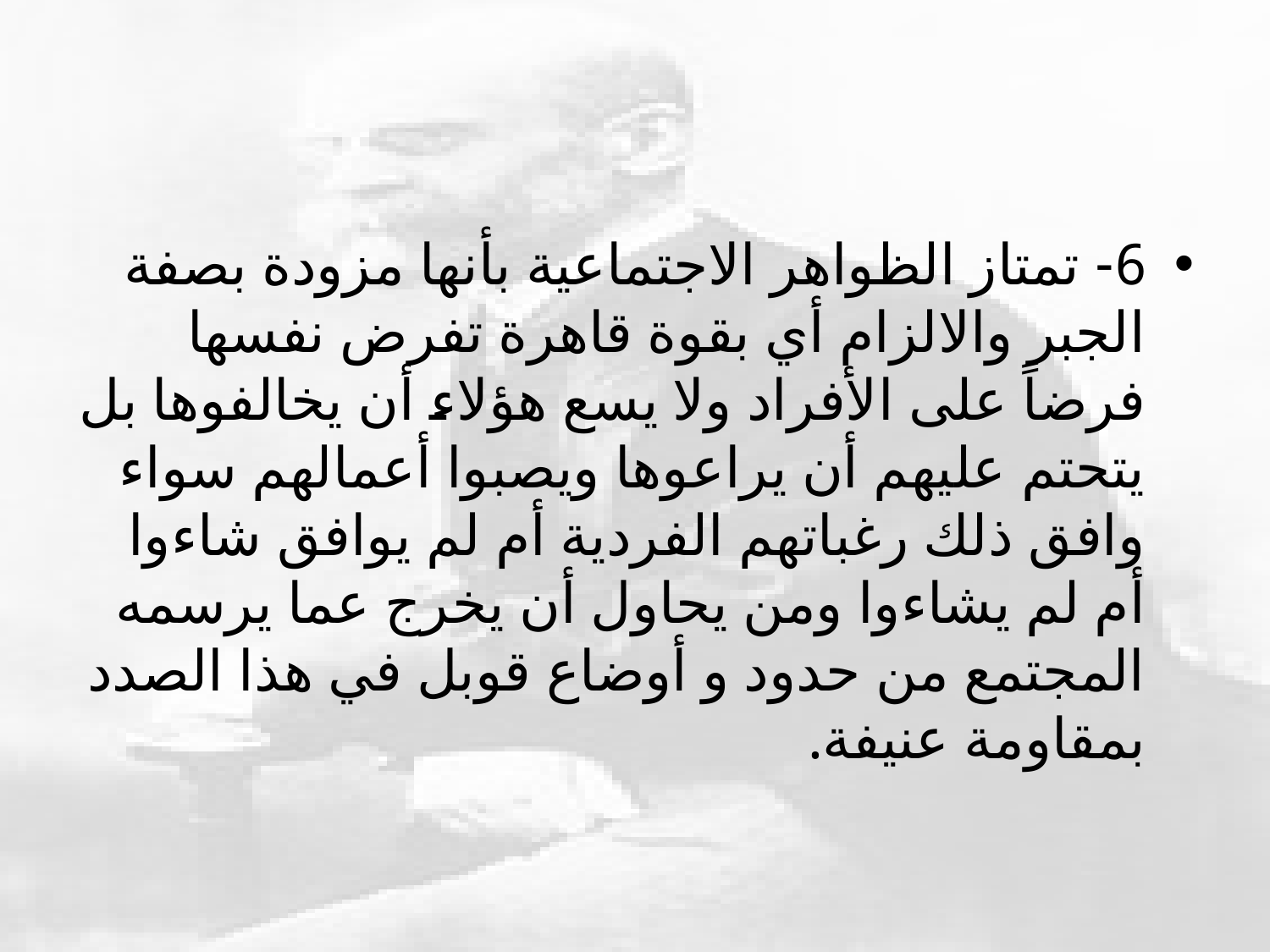

#
6- تمتاز الظواهر الاجتماعية بأنها مزودة بصفة الجبر والالزام أي بقوة قاهرة تفرض نفسها فرضاً على الأفراد ولا يسع هؤلاء أن يخالفوها بل يتحتم عليهم أن يراعوها ويصبوا أعمالهم سواء وافق ذلك رغباتهم الفردية أم لم يوافق شاءوا أم لم يشاءوا ومن يحاول أن يخرج عما يرسمه المجتمع من حدود و أوضاع قوبل في هذا الصدد بمقاومة عنيفة.